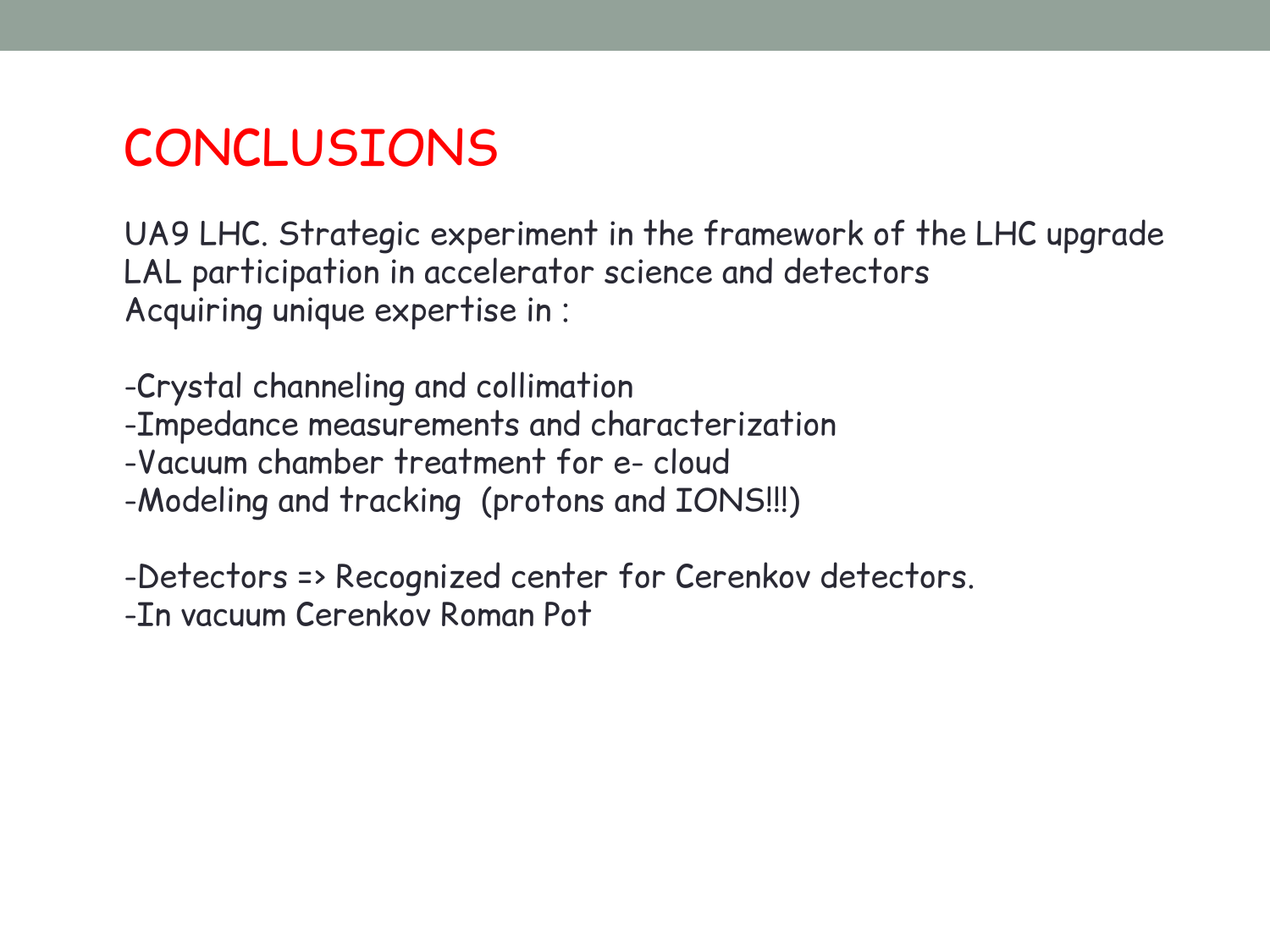

CONCLUSIONS

UA9 LHC. Strategic experiment in the framework of the LHC upgrade
LAL participation in accelerator science and detectors
Acquiring unique expertise in :

-Crystal channeling and collimation
-Impedance measurements and characterization
-Vacuum chamber treatment for e- cloud
-Modeling and tracking  (protons and IONS!!!)

-Detectors => Recognized center for Cerenkov detectors.
-In vacuum Cerenkov Roman Pot